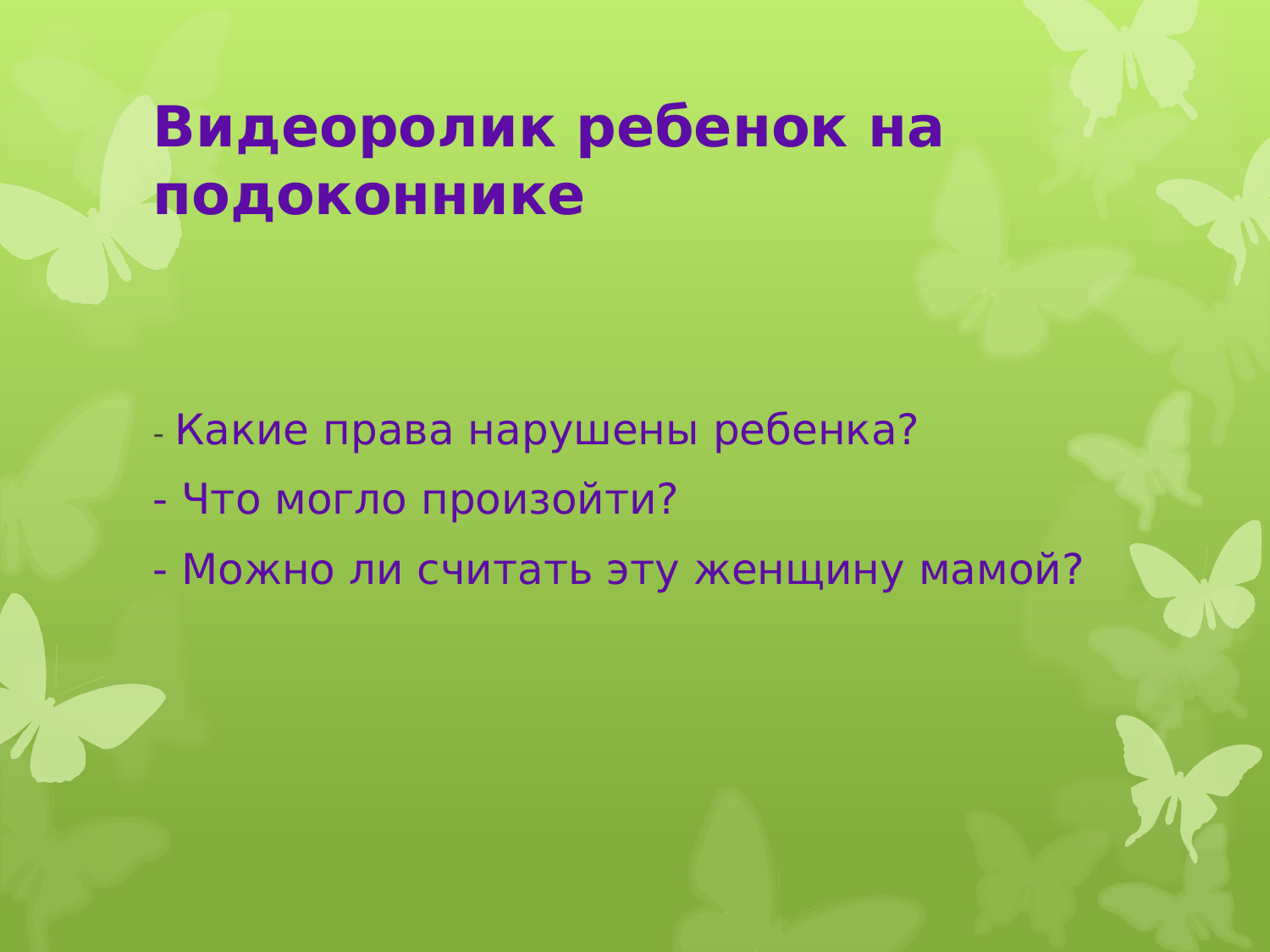

# Видеоролик ребенок на подоконнике
- Какие права нарушены ребенка?
- Что могло произойти?
- Можно ли считать эту женщину мамой?